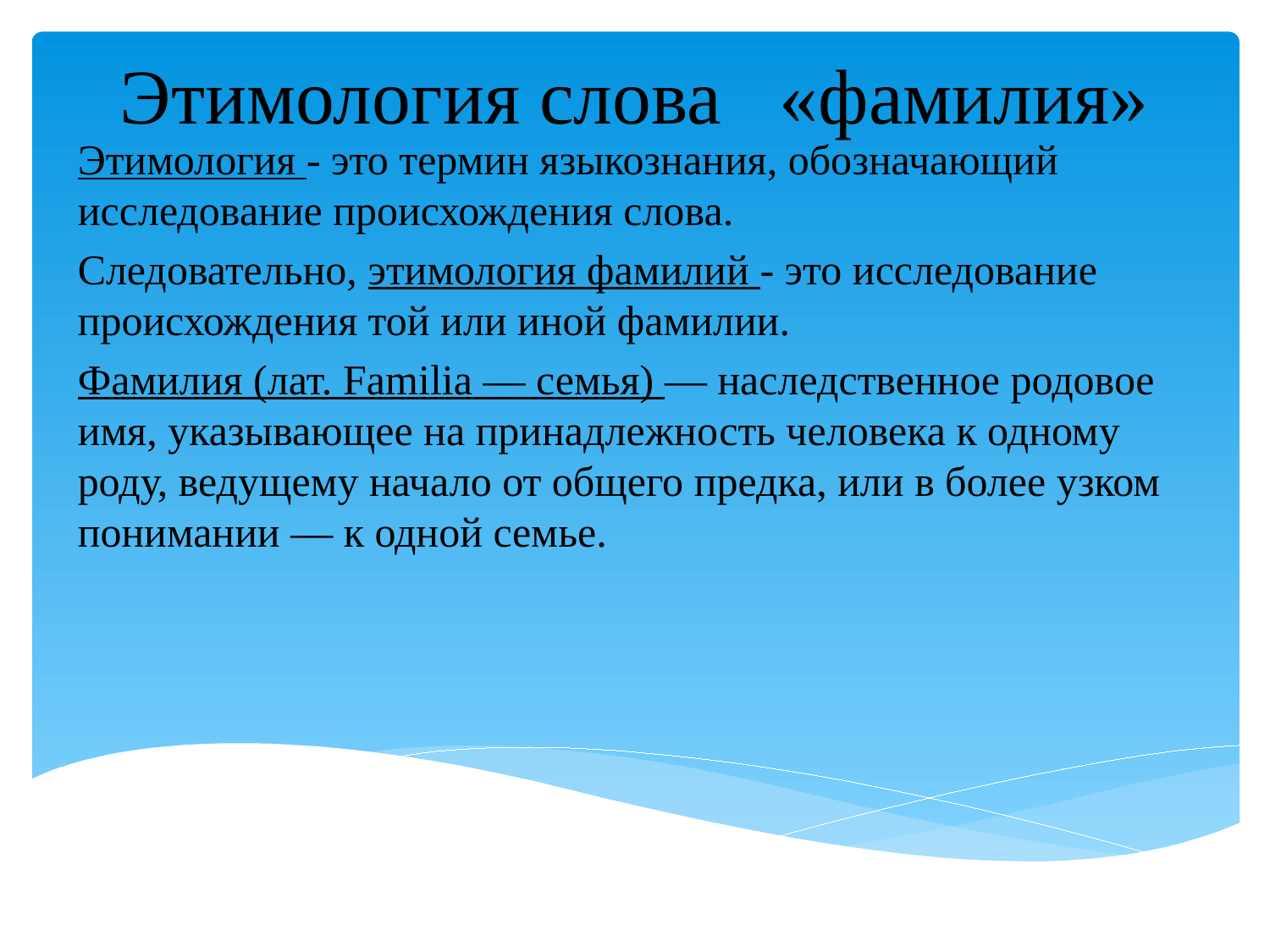

# Этимология слова   «фамилия»
Этимология - это термин языкознания, обозначающий исследование происхождения слова.
Следовательно, этимология фамилий - это исследование происхождения той или иной фамилии.
Фамилия (лат. Familia — семья) — наследственное родовое имя, указывающее на принадлежность человека к одному роду, ведущему начало от общего предка, или в более узком понимании — к одной семье.